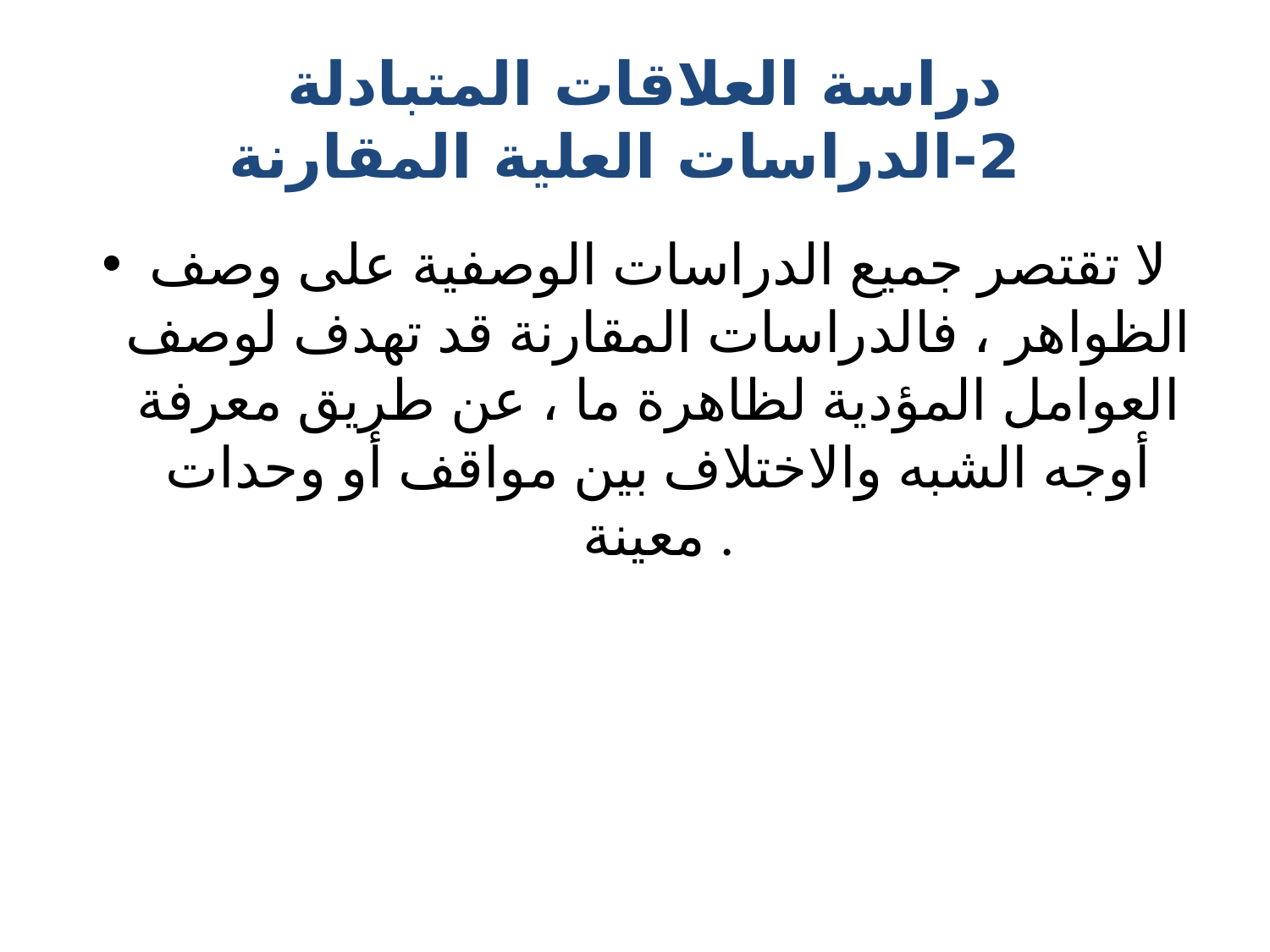

# دراسة العلاقات المتبادلة 2-الدراسات العلية المقارنة
لا تقتصر جميع الدراسات الوصفية على وصف الظواهر ، فالدراسات المقارنة قد تهدف لوصف العوامل المؤدية لظاهرة ما ، عن طريق معرفة أوجه الشبه والاختلاف بين مواقف أو وحدات معينة .